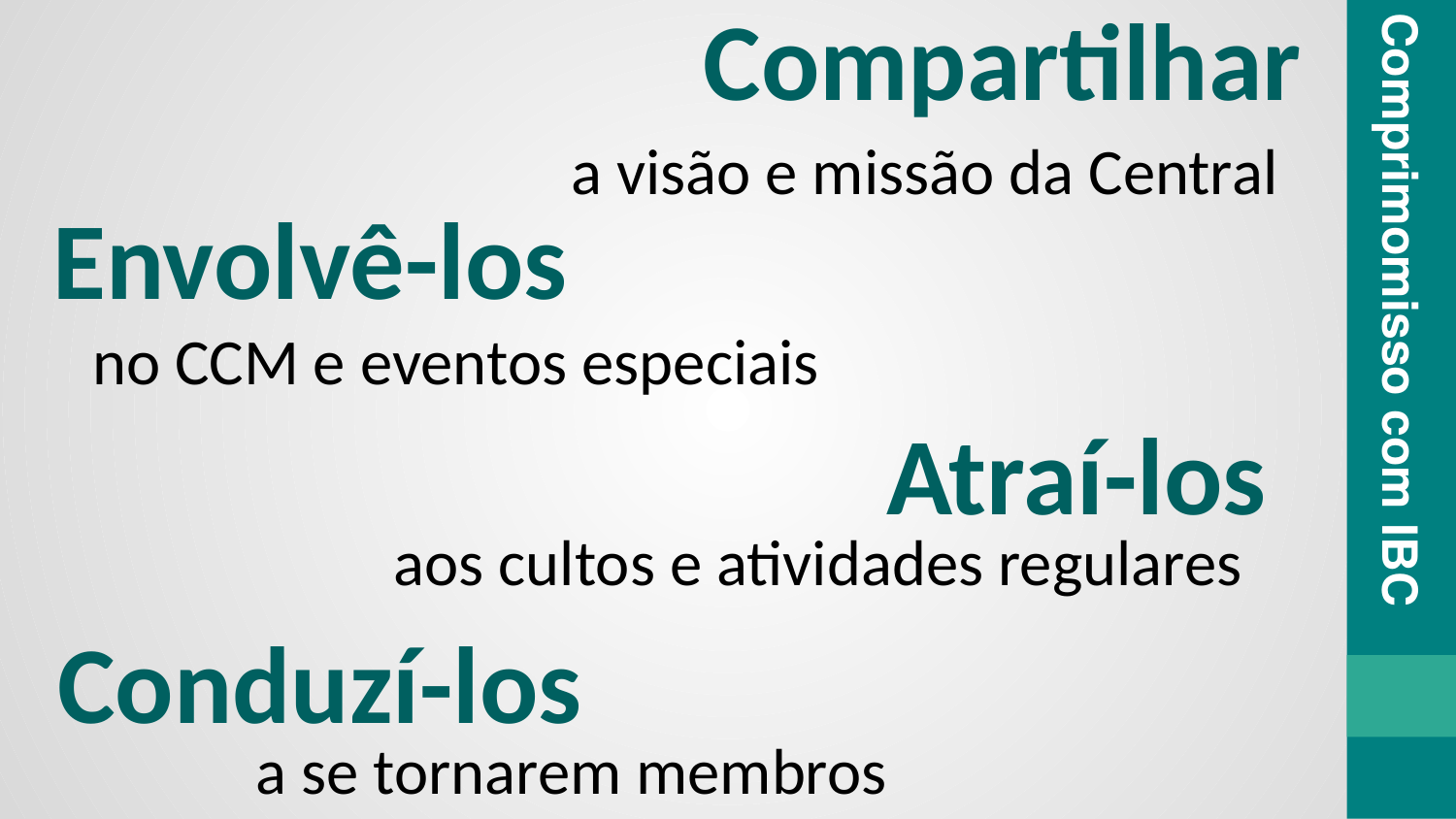

Compartilhar
a visão e missão da Central
Envolvê-los
Comprimomisso com IBC
no CCM e eventos especiais
Atraí-los
aos cultos e atividades regulares
Conduzí-los
a se tornarem membros